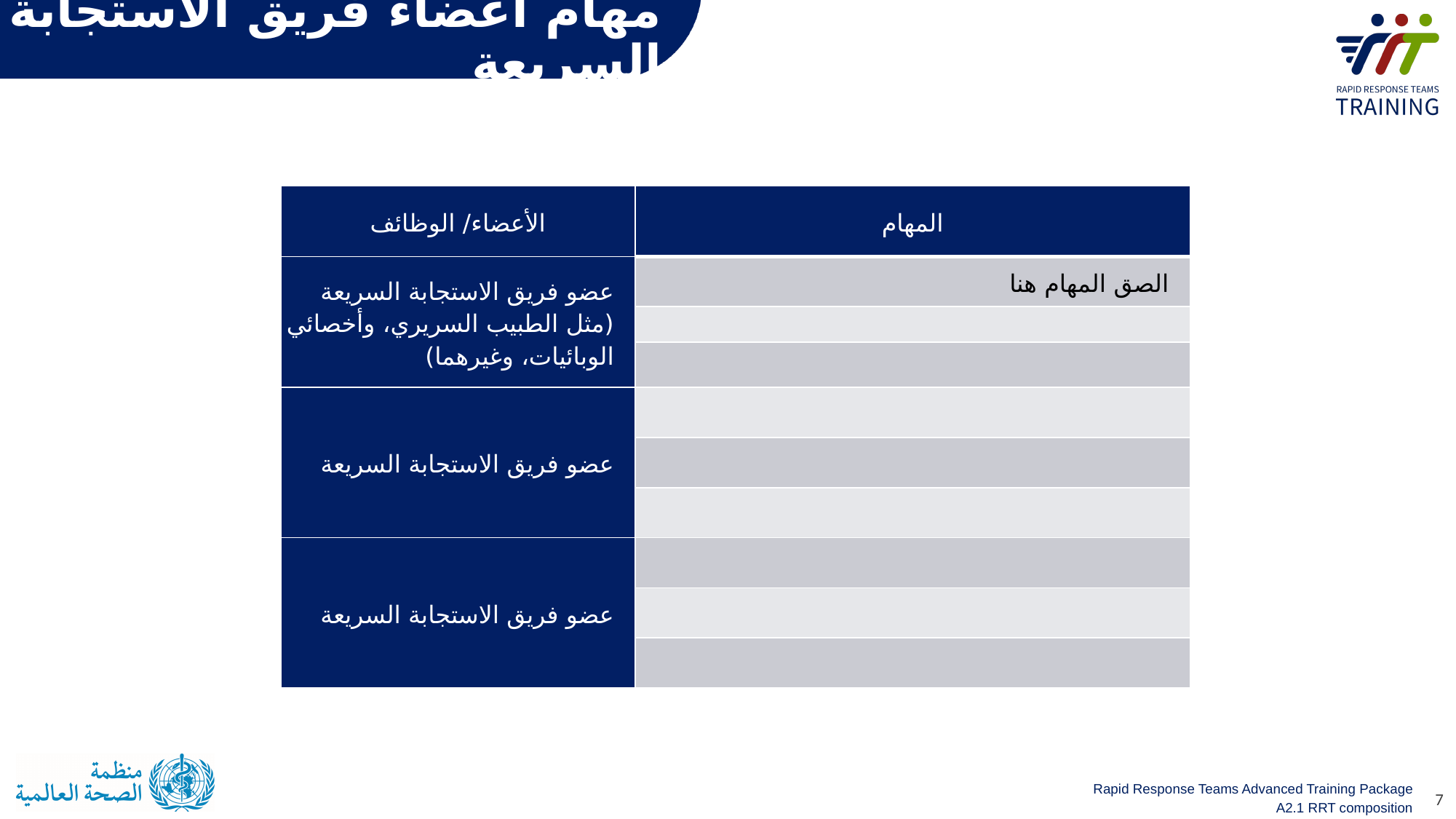

# مهام أعضاء فريق الاستجابة السريعة
| الأعضاء/ الوظائف | المهام |
| --- | --- |
| عضو فريق الاستجابة السريعة (مثل الطبيب السريري، وأخصائي الوبائيات، وغيرهما) | الصق المهام هنا |
|  |  |
|  |  |
| عضو فريق الاستجابة السريعة |  |
|  |  |
|  |  |
| عضو فريق الاستجابة السريعة |  |
|  |  |
|  |  |
7